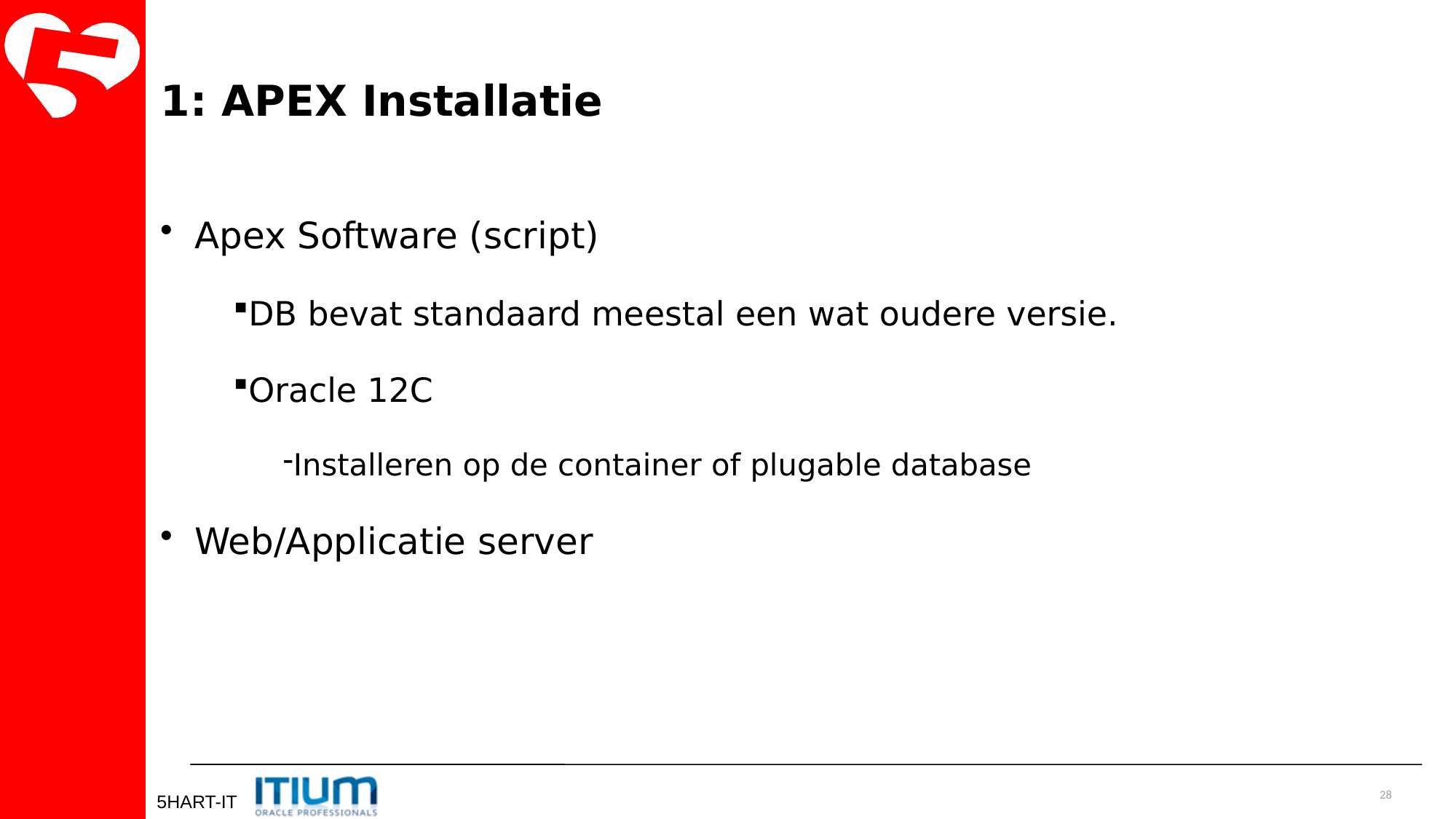

1: APEX Installatie
Apex Software (script)
DB bevat standaard meestal een wat oudere versie.
Oracle 12C
Installeren op de container of plugable database
Web/Applicatie server
28